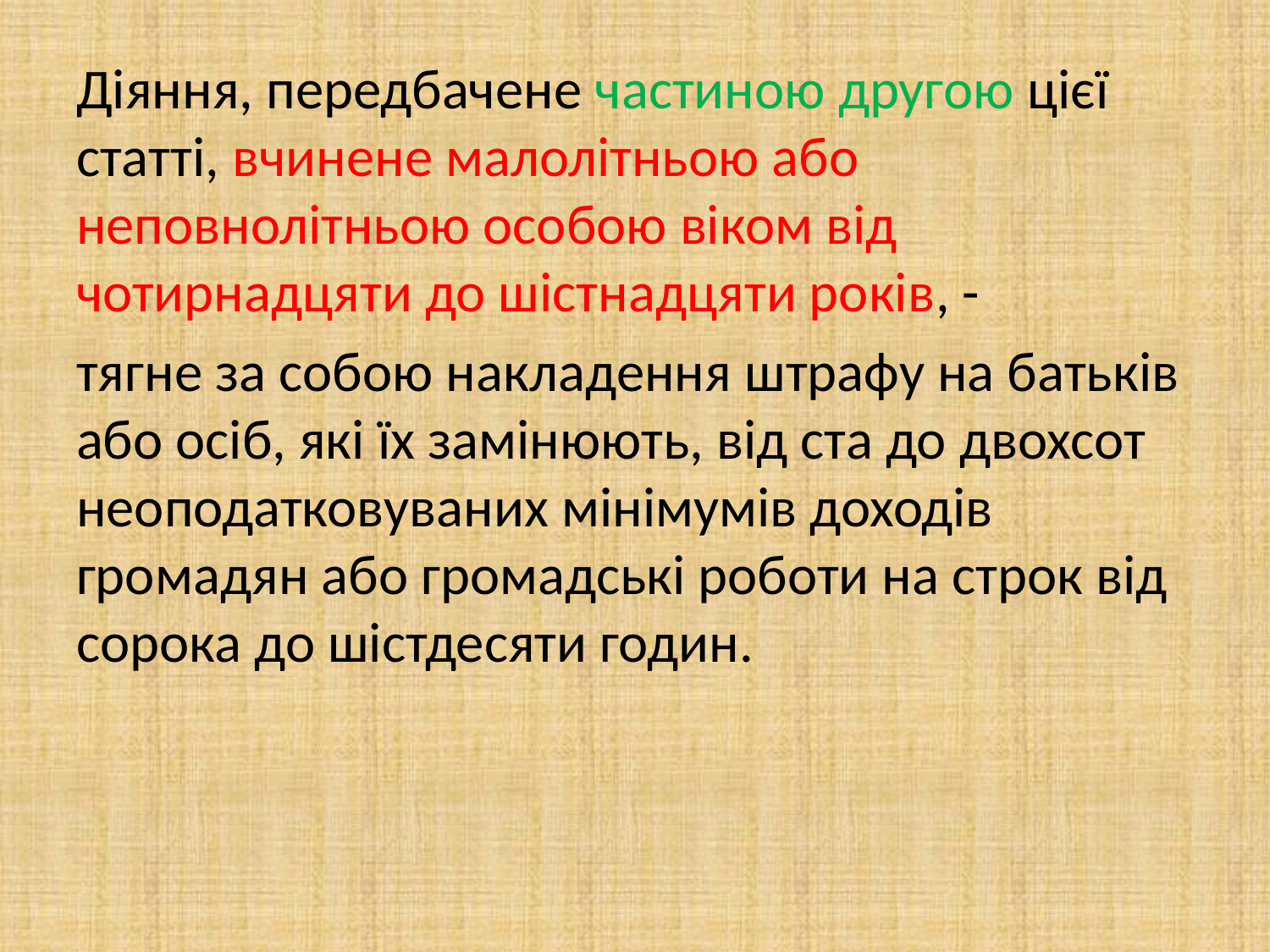

Діяння, передбачене частиною другою цієї статті, вчинене малолітньою або неповнолітньою особою віком від чотирнадцяти до шістнадцяти років, -
тягне за собою накладення штрафу на батьків або осіб, які їх замінюють, від ста до двохсот неоподатковуваних мінімумів доходів громадян або громадські роботи на строк від сорока до шістдесяти годин.